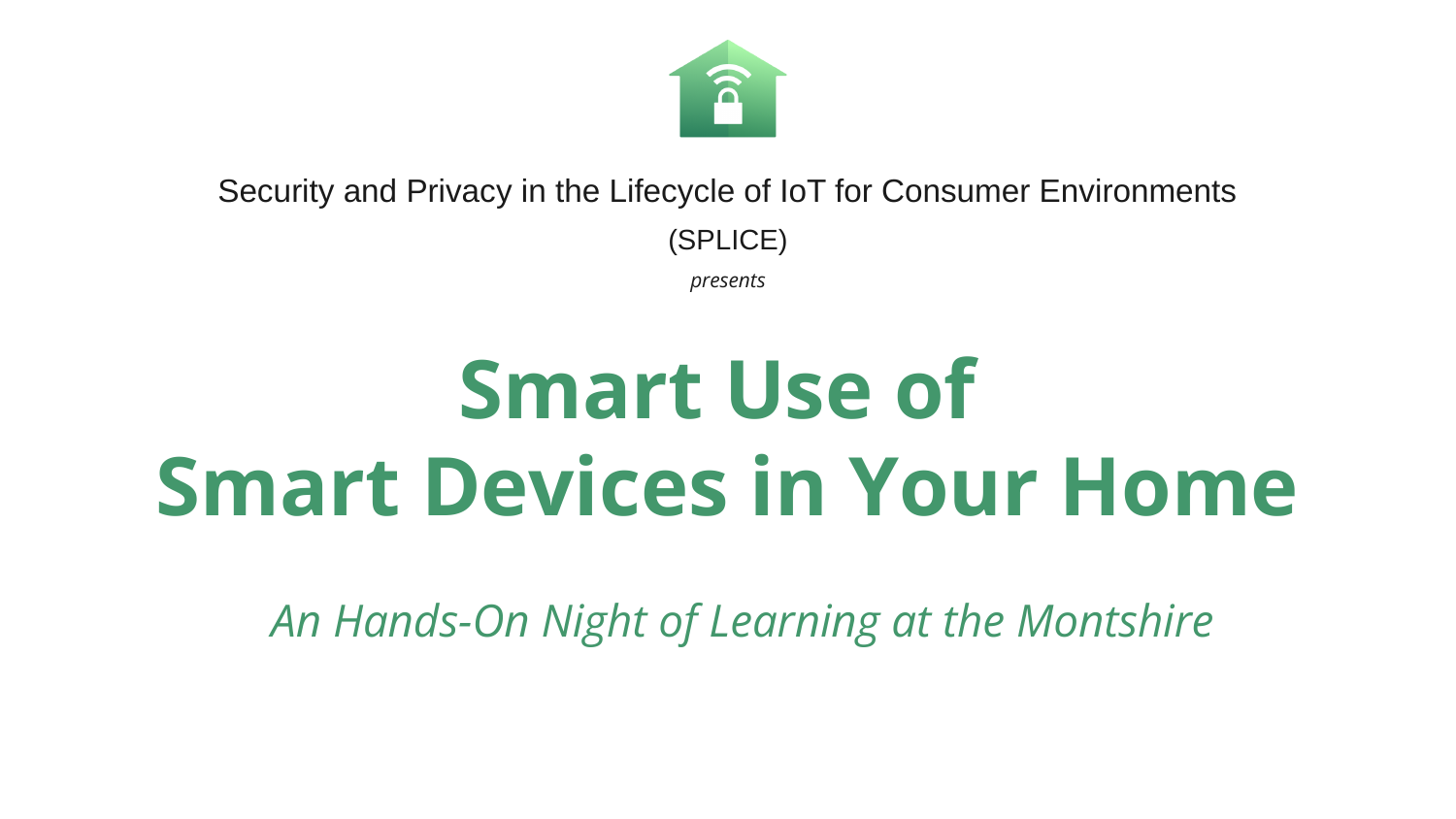

presents
# Smart Use of Smart Devices in Your Home
An Hands-On Night of Learning at the Montshire